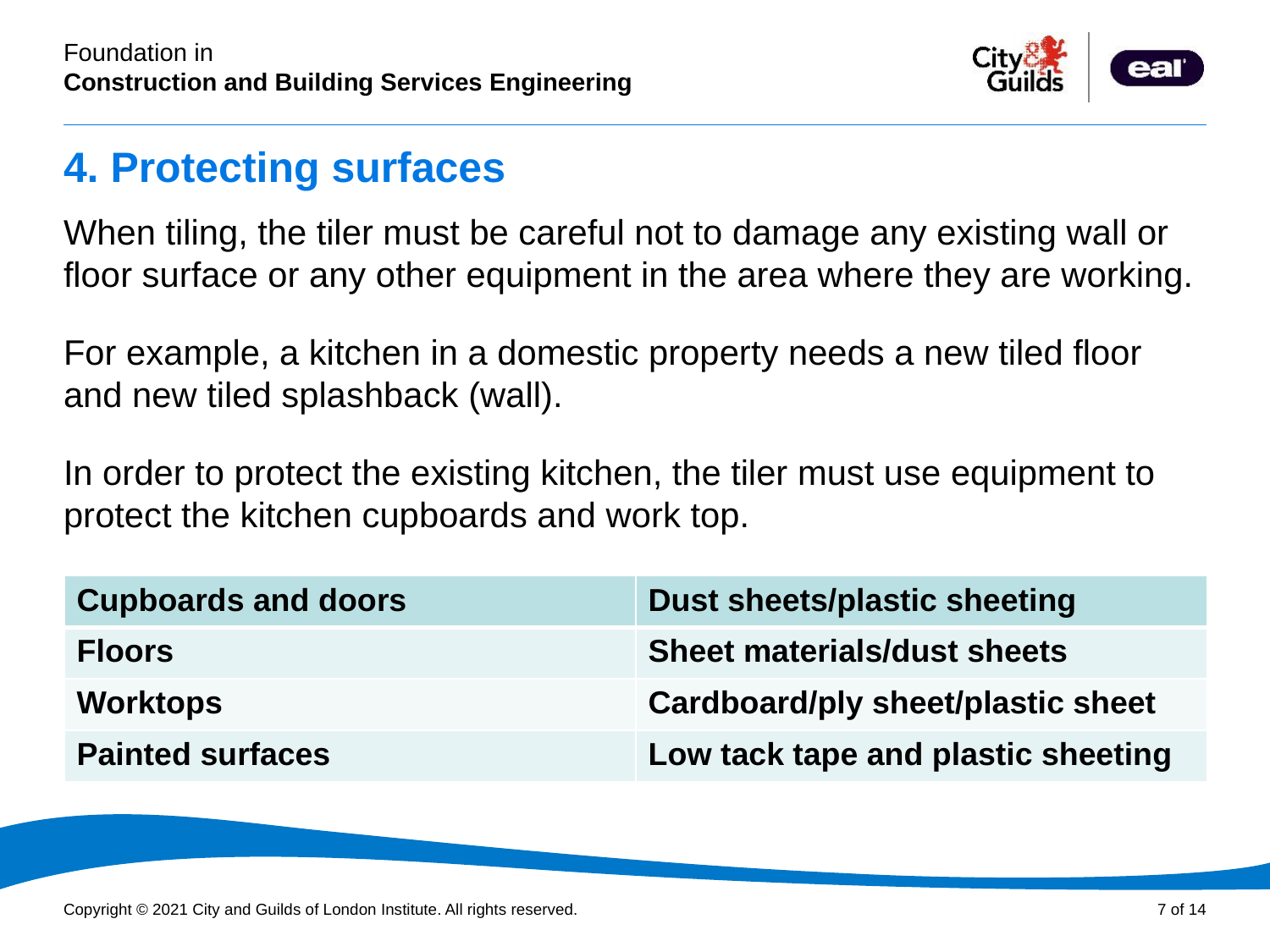

# 4. Protecting surfaces
When tiling, the tiler must be careful not to damage any existing wall or floor surface or any other equipment in the area where they are working.
For example, a kitchen in a domestic property needs a new tiled floor and new tiled splashback (wall).
In order to protect the existing kitchen, the tiler must use equipment to protect the kitchen cupboards and work top.

| Cupboards and doors | Dust sheets/plastic sheeting |
| --- | --- |
| Floors | Sheet materials/dust sheets |
| Worktops | Cardboard/ply sheet/plastic sheet |
| Painted surfaces | Low tack tape and plastic sheeting |